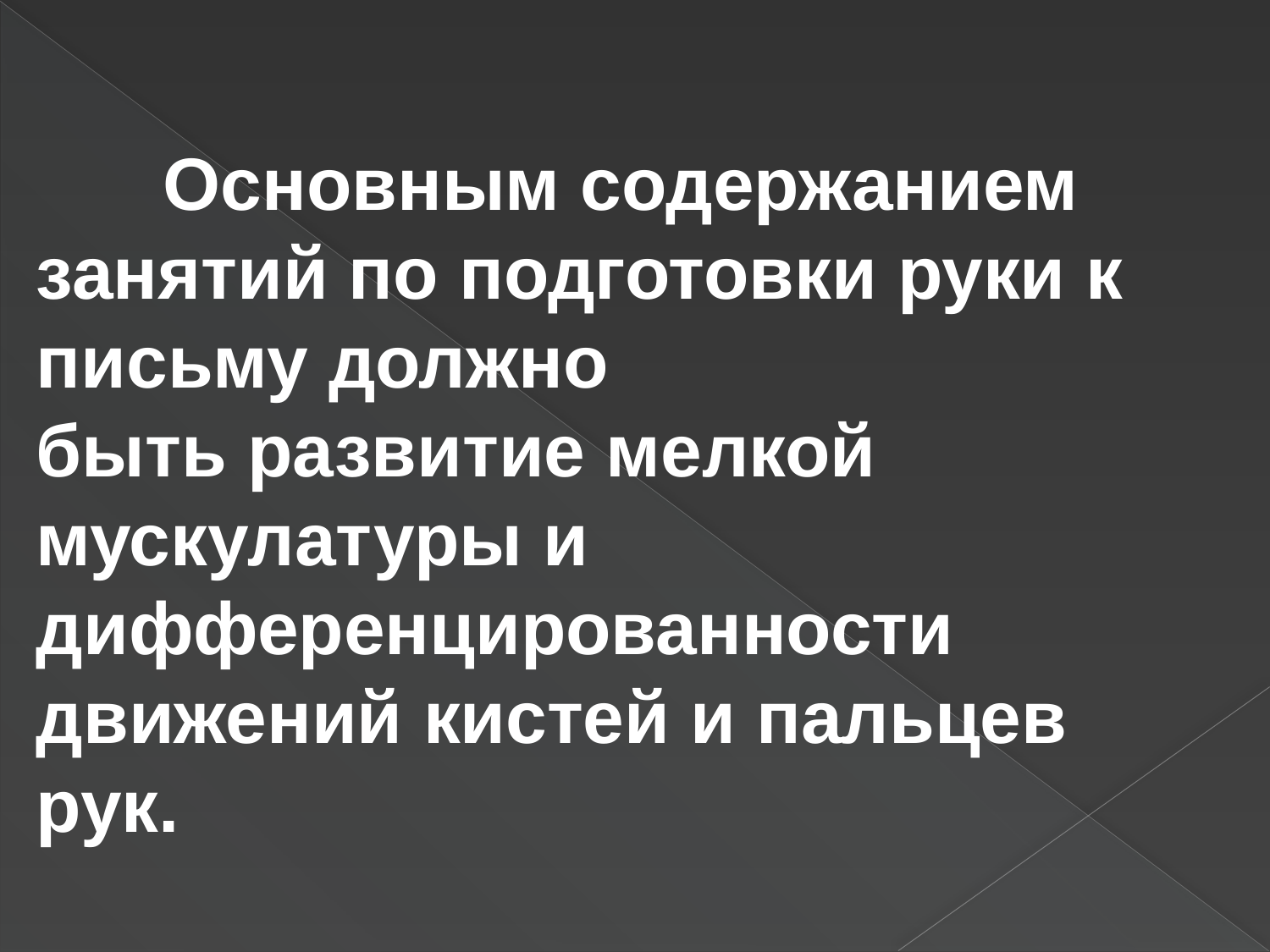

Основным содержанием занятий по подготовки руки к письму должно быть развитие мелкой мускулатуры и дифференцированности движений кистей и пальцев рук.